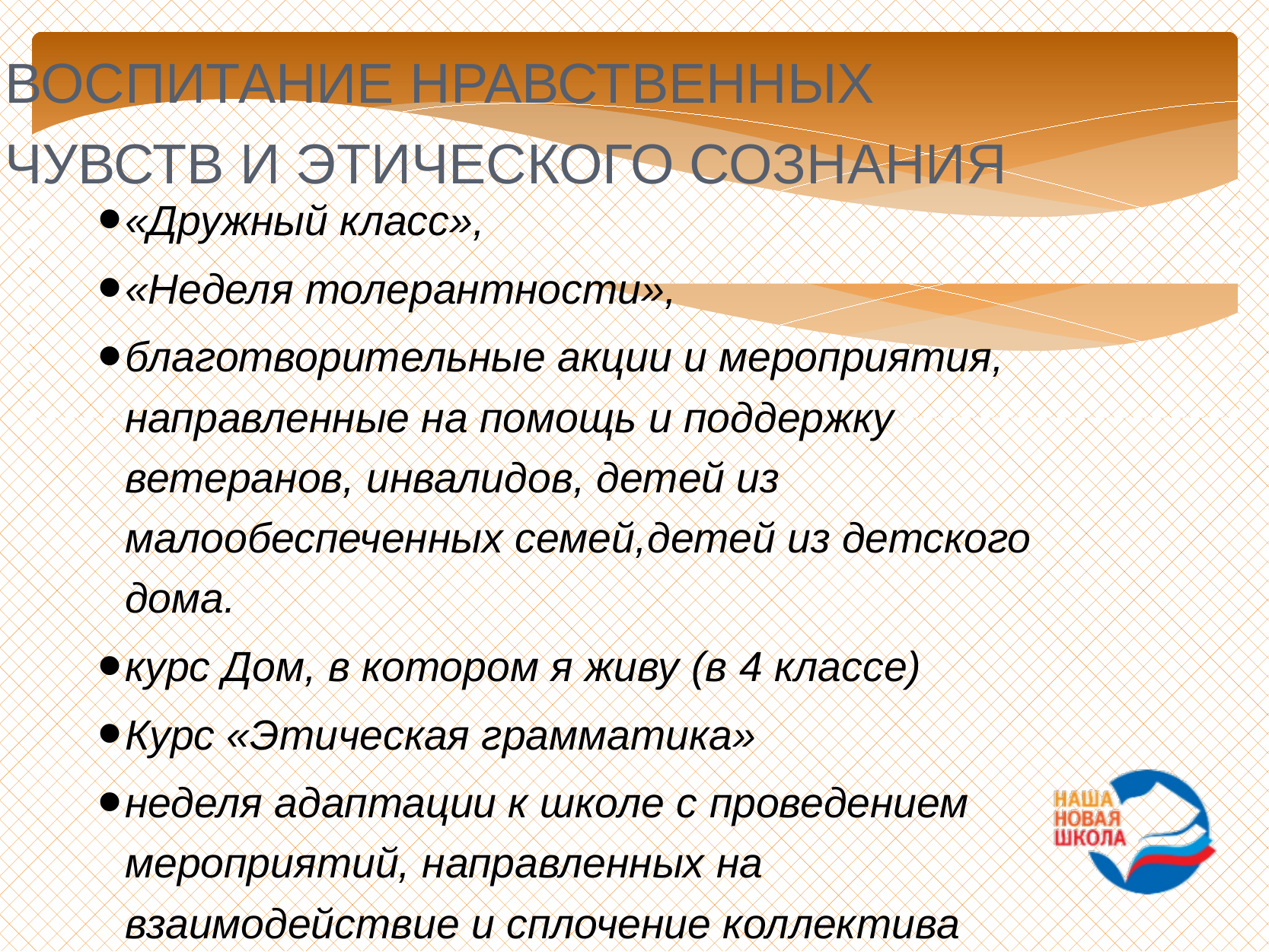

ВОСПИТАНИЕ НРАВСТВЕННЫХ ЧУВСТВ И ЭТИЧЕСКОГО СОЗНАНИЯ
«Дружный класс»,
«Неделя толерантности»,
благотворительные акции и мероприятия, направленные на помощь и поддержку ветеранов, инвалидов, детей из малообеспеченных семей,детей из детского дома.
курс Дом, в котором я живу (в 4 классе)
Курс «Этическая грамматика»
неделя адаптации к школе с проведением мероприятий, направленных на взаимодействие и сплочение коллектива